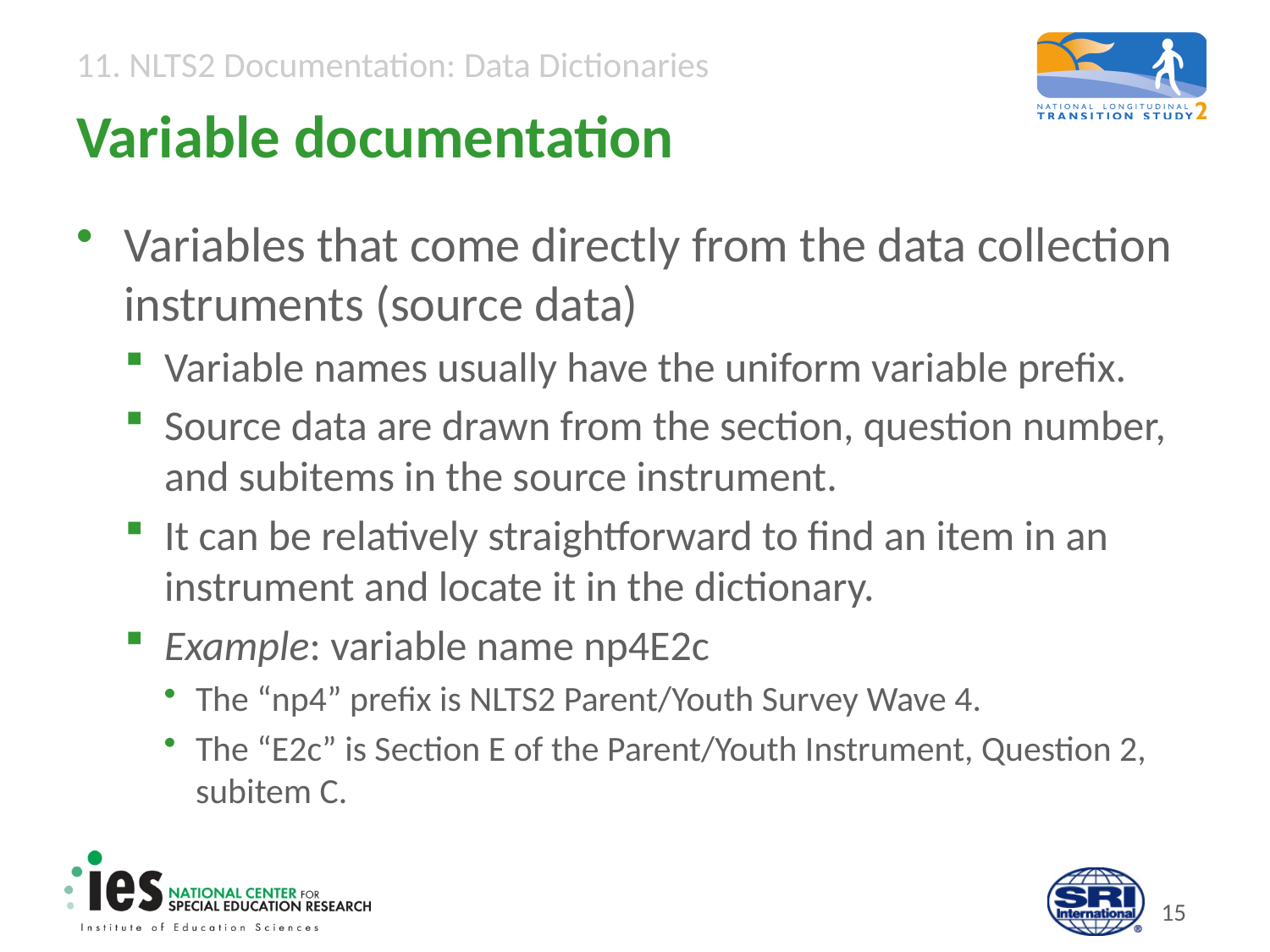

# Variable documentation
Variables that come directly from the data collection instruments (source data)
Variable names usually have the uniform variable prefix.
Source data are drawn from the section, question number, and subitems in the source instrument.
It can be relatively straightforward to find an item in an instrument and locate it in the dictionary.
Example: variable name np4E2c
The “np4” prefix is NLTS2 Parent/Youth Survey Wave 4.
The “E2c” is Section E of the Parent/Youth Instrument, Question 2, subitem C.
15